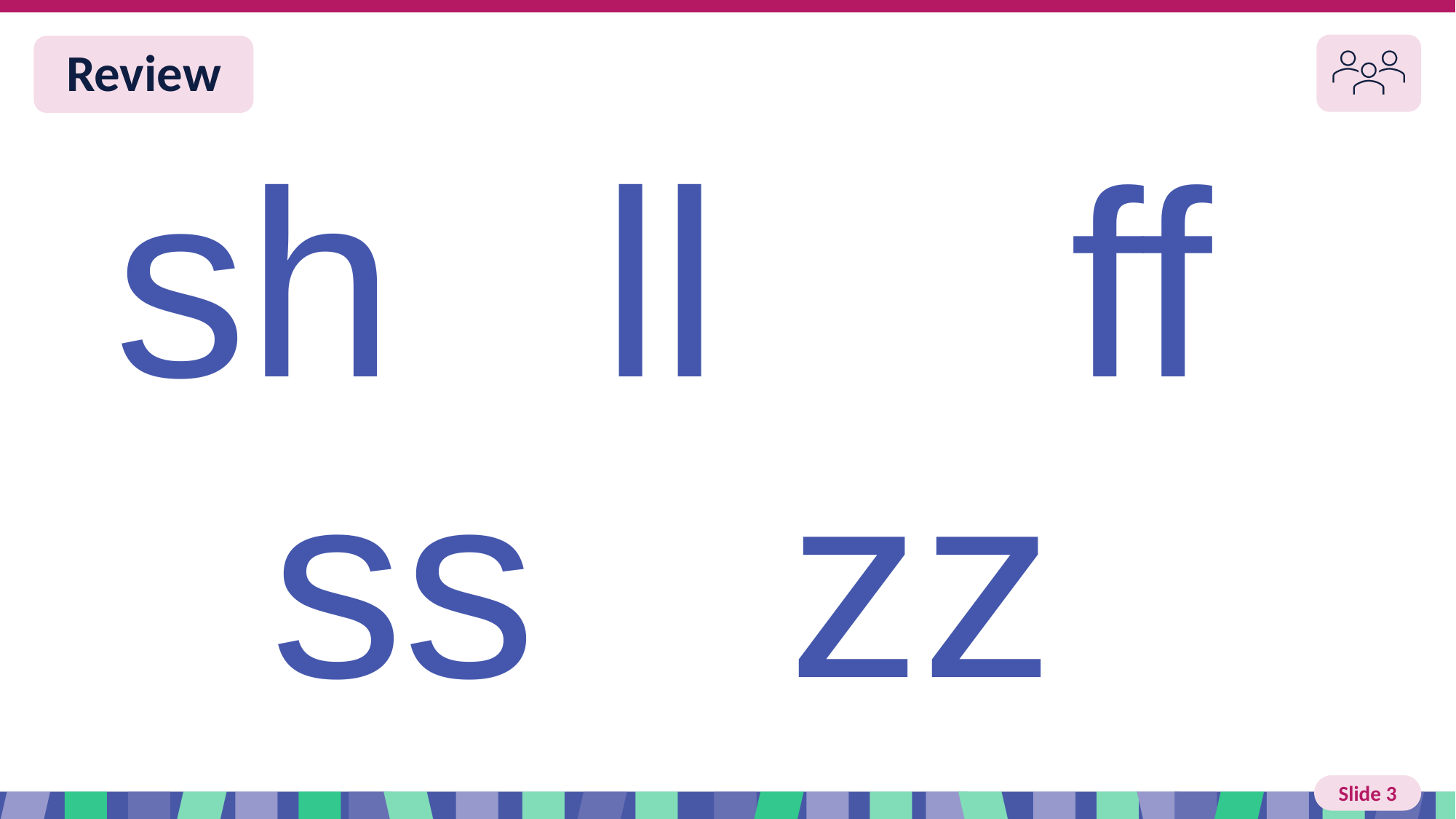

# Slide 3 Review
sh
ll
ff
zz
ss